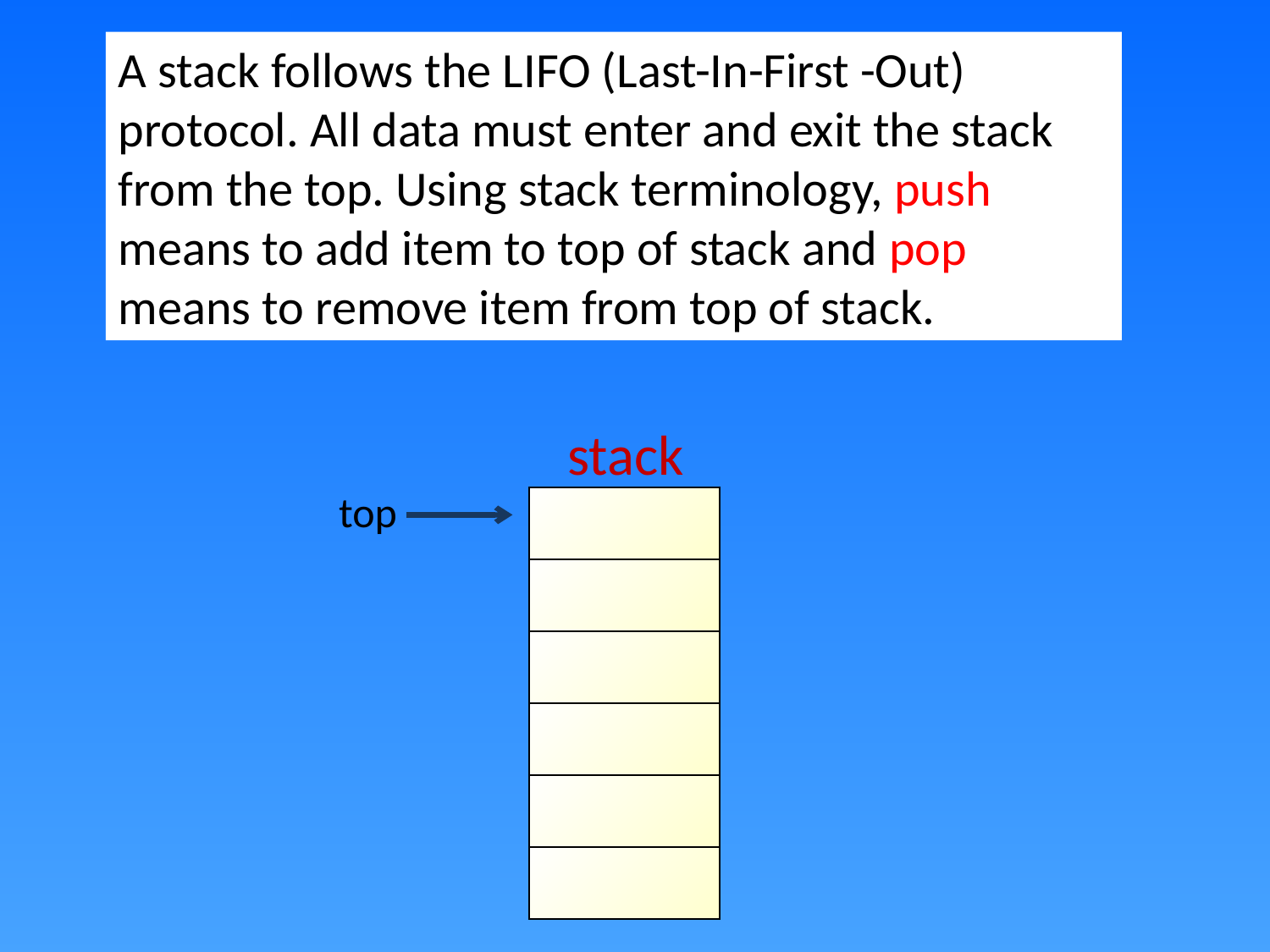

A stack follows the LIFO (Last-In-First -Out) protocol. All data must enter and exit the stack from the top. Using stack terminology, push means to add item to top of stack and pop means to remove item from top of stack.
stack
top
|  |
| --- |
|  |
|  |
|  |
|  |
|  |